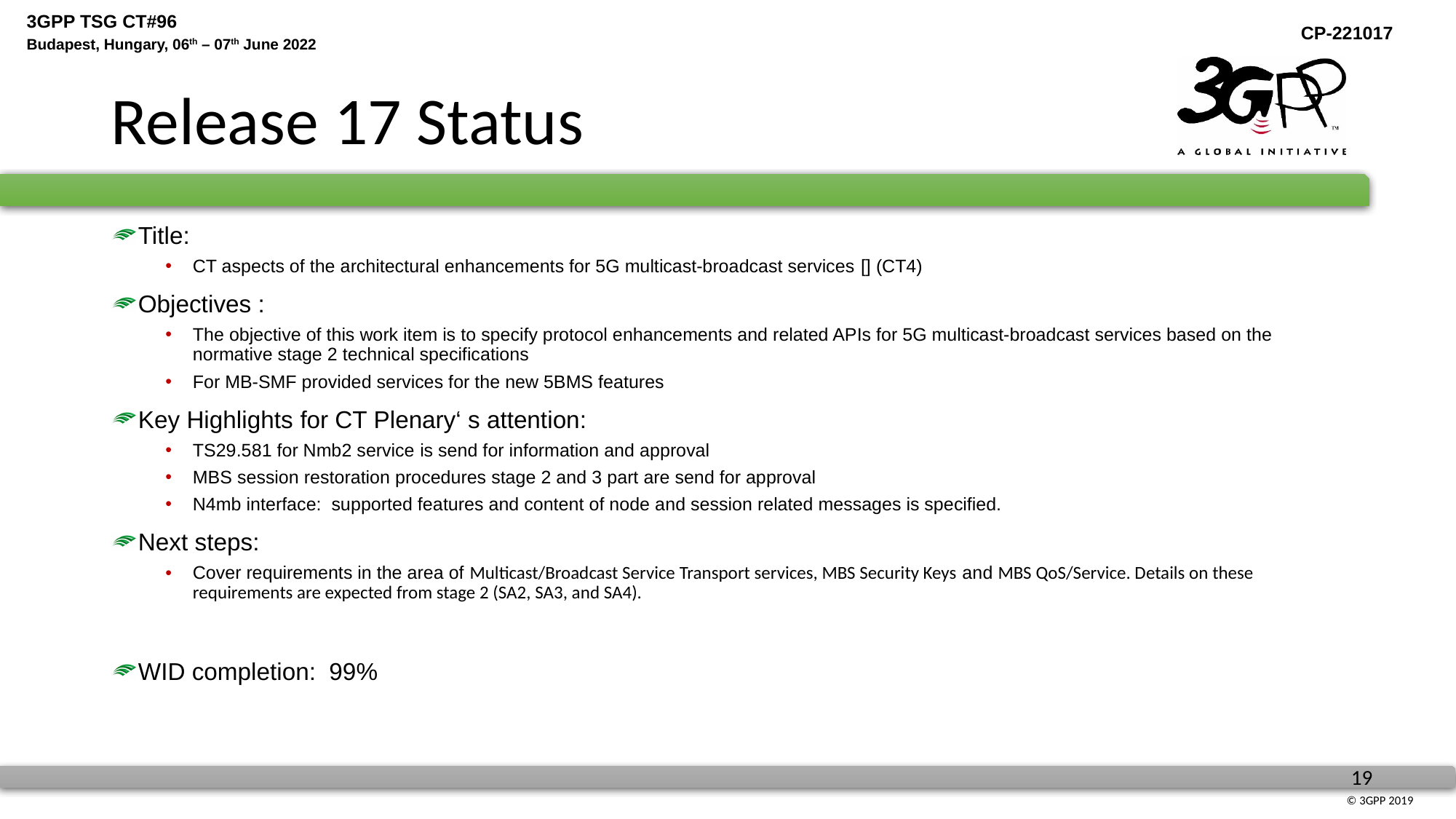

# Release 17 Status
Title:
CT aspects of the architectural enhancements for 5G multicast-broadcast services [] (CT4)
Objectives :
The objective of this work item is to specify protocol enhancements and related APIs for 5G multicast-broadcast services based on the normative stage 2 technical specifications
For MB-SMF provided services for the new 5BMS features
Key Highlights for CT Plenary‘ s attention:
TS29.581 for Nmb2 service is send for information and approval
MBS session restoration procedures stage 2 and 3 part are send for approval
N4mb interface:  supported features and content of node and session related messages is specified.
Next steps:
Cover requirements in the area of Multicast/Broadcast Service Transport services, MBS Security Keys and MBS QoS/Service. Details on these requirements are expected from stage 2 (SA2, SA3, and SA4).

WID completion:  99%